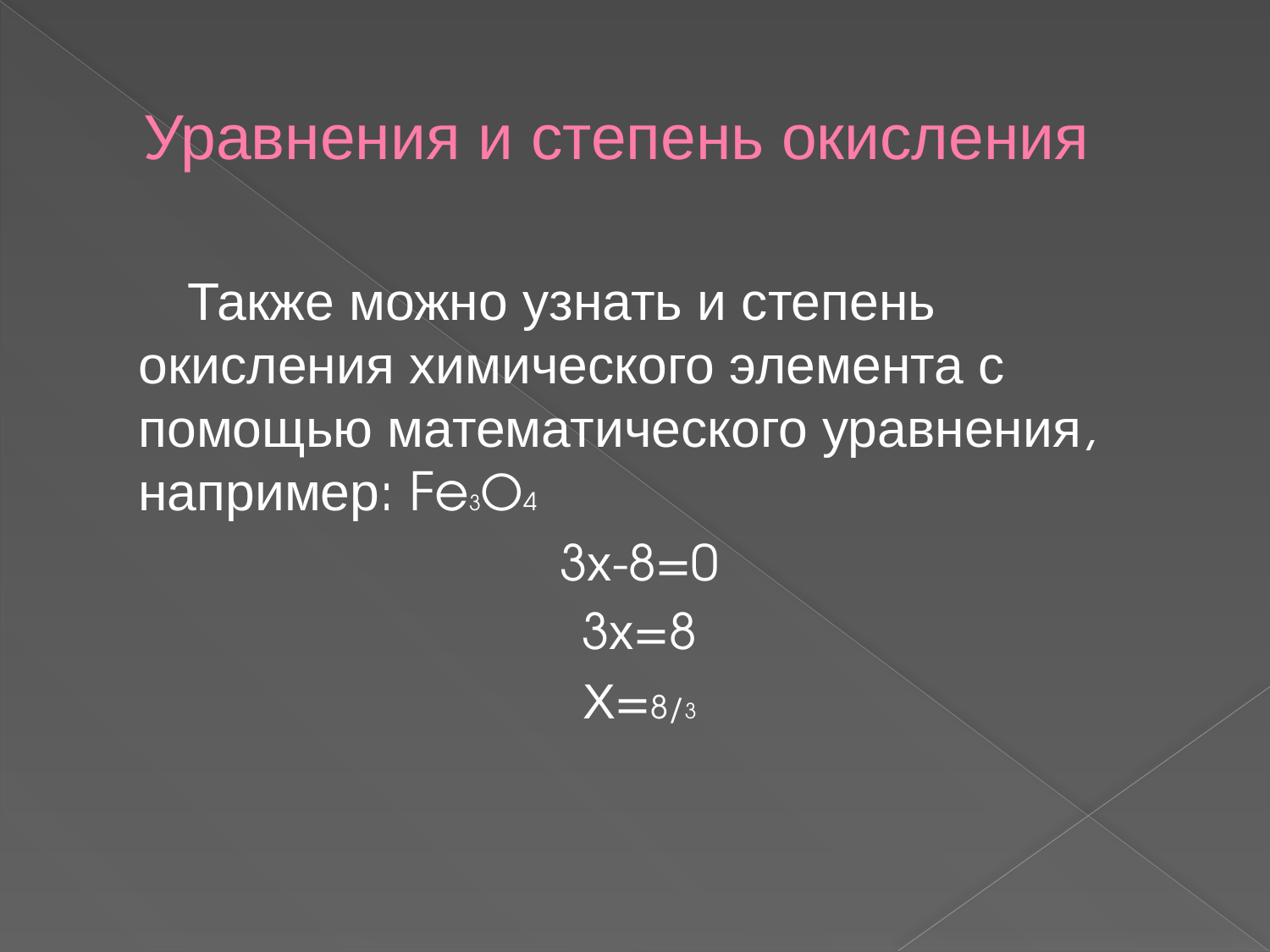

# Уравнения и степень окисления
       Также можно узнать и степень окисления химического элемента с помощью математического уравнения, например: Fe3O4
3х-8=0
3х=8
Х=8/3